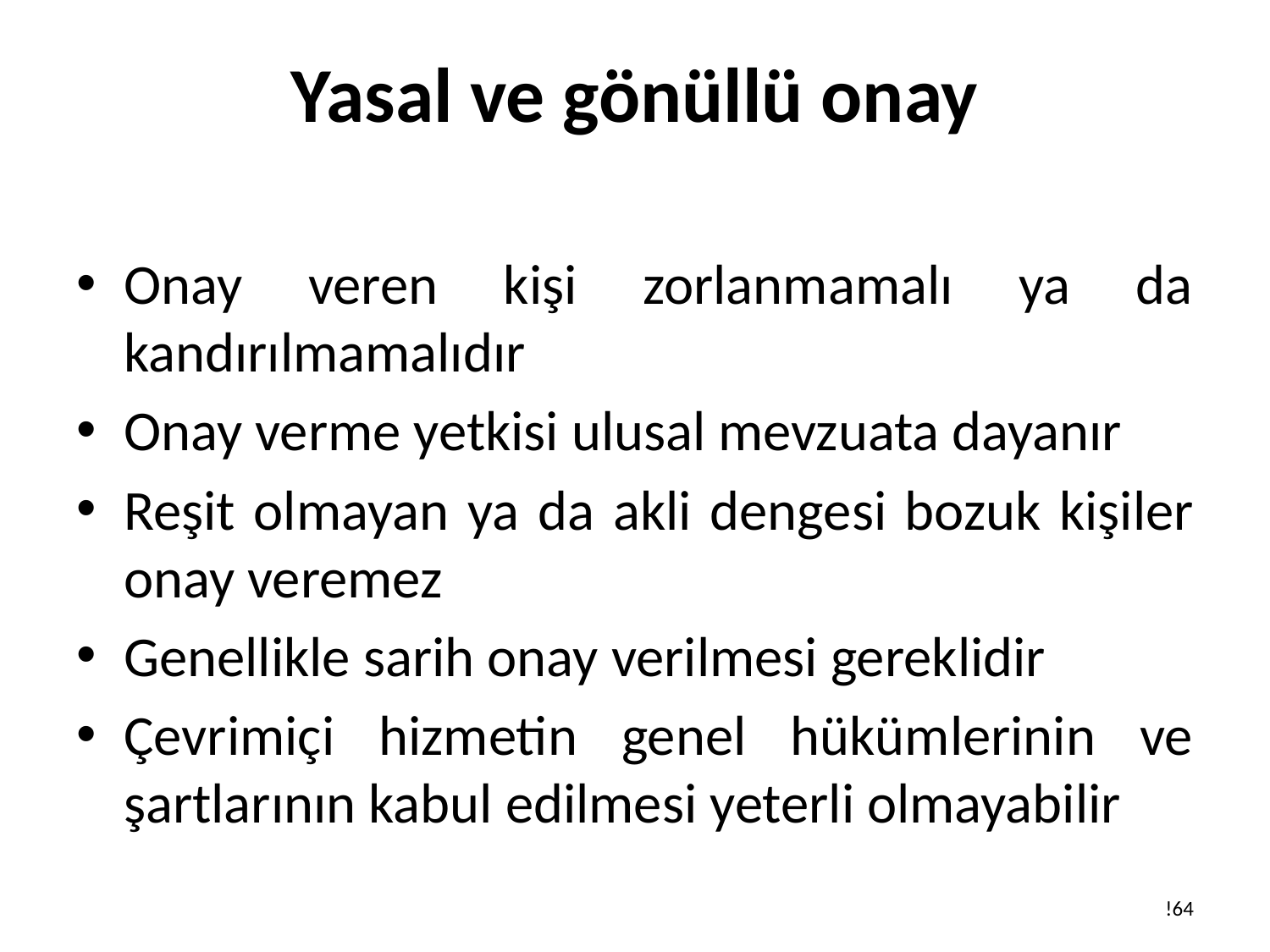

# Yasal ve gönüllü onay
Onay veren kişi zorlanmamalı ya da kandırılmamalıdır
Onay verme yetkisi ulusal mevzuata dayanır
Reşit olmayan ya da akli dengesi bozuk kişiler onay veremez
Genellikle sarih onay verilmesi gereklidir
Çevrimiçi hizmetin genel hükümlerinin ve şartlarının kabul edilmesi yeterli olmayabilir
!64